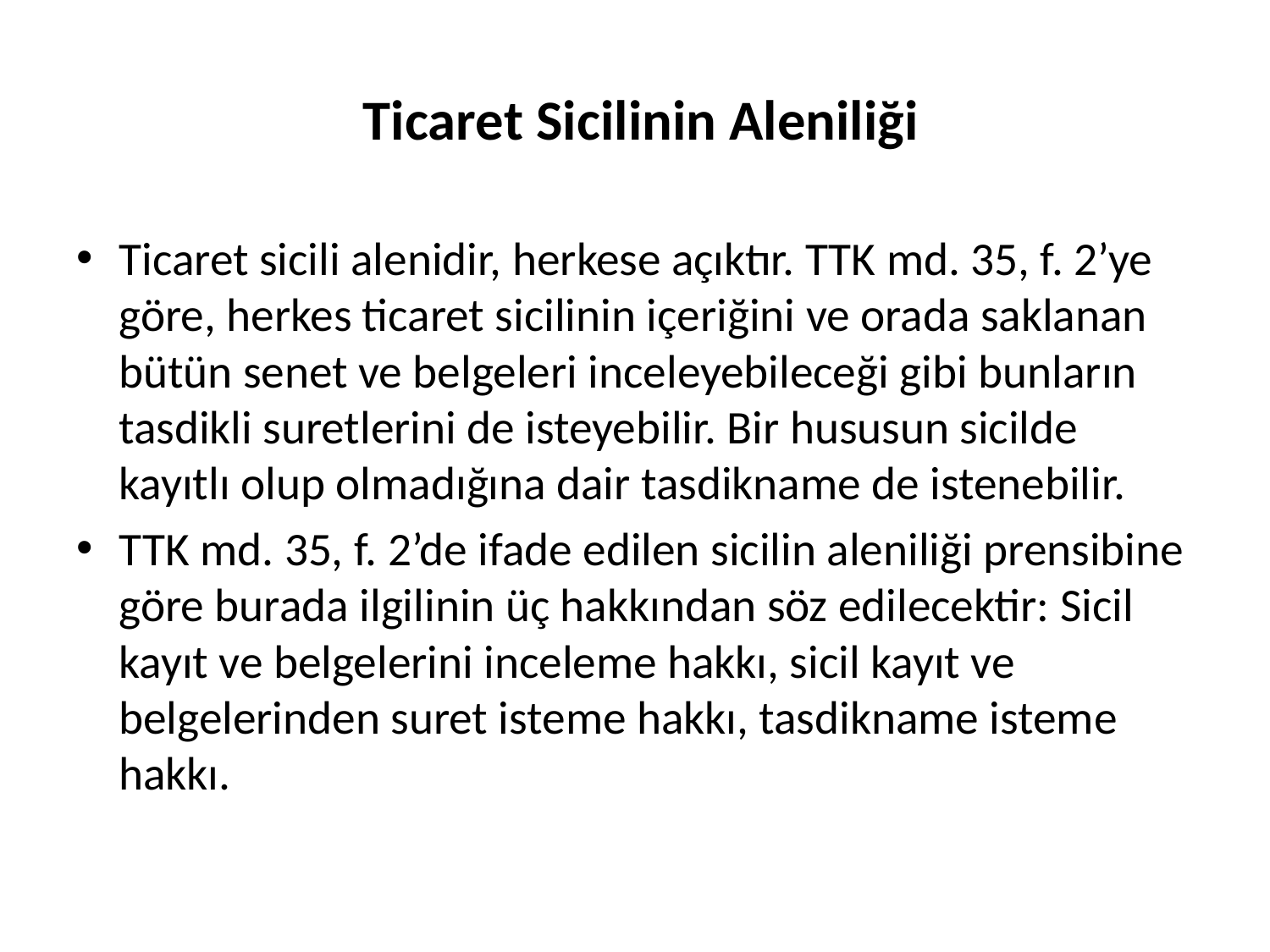

# Ticaret Sicilinin Aleniliği
Ticaret sicili alenidir, herkese açıktır. TTK md. 35, f. 2’ye göre, herkes ticaret sicilinin içeriğini ve orada saklanan bütün senet ve belgeleri inceleyebileceği gibi bunların tasdikli suretlerini de isteyebilir. Bir hususun sicilde kayıtlı olup olmadığına dair tasdikname de istenebilir.
TTK md. 35, f. 2’de ifade edilen sicilin aleniliği prensibine göre burada ilgilinin üç hakkından söz edilecektir: Sicil kayıt ve belgelerini inceleme hakkı, sicil kayıt ve belgelerinden suret isteme hakkı, tasdikname isteme hakkı.